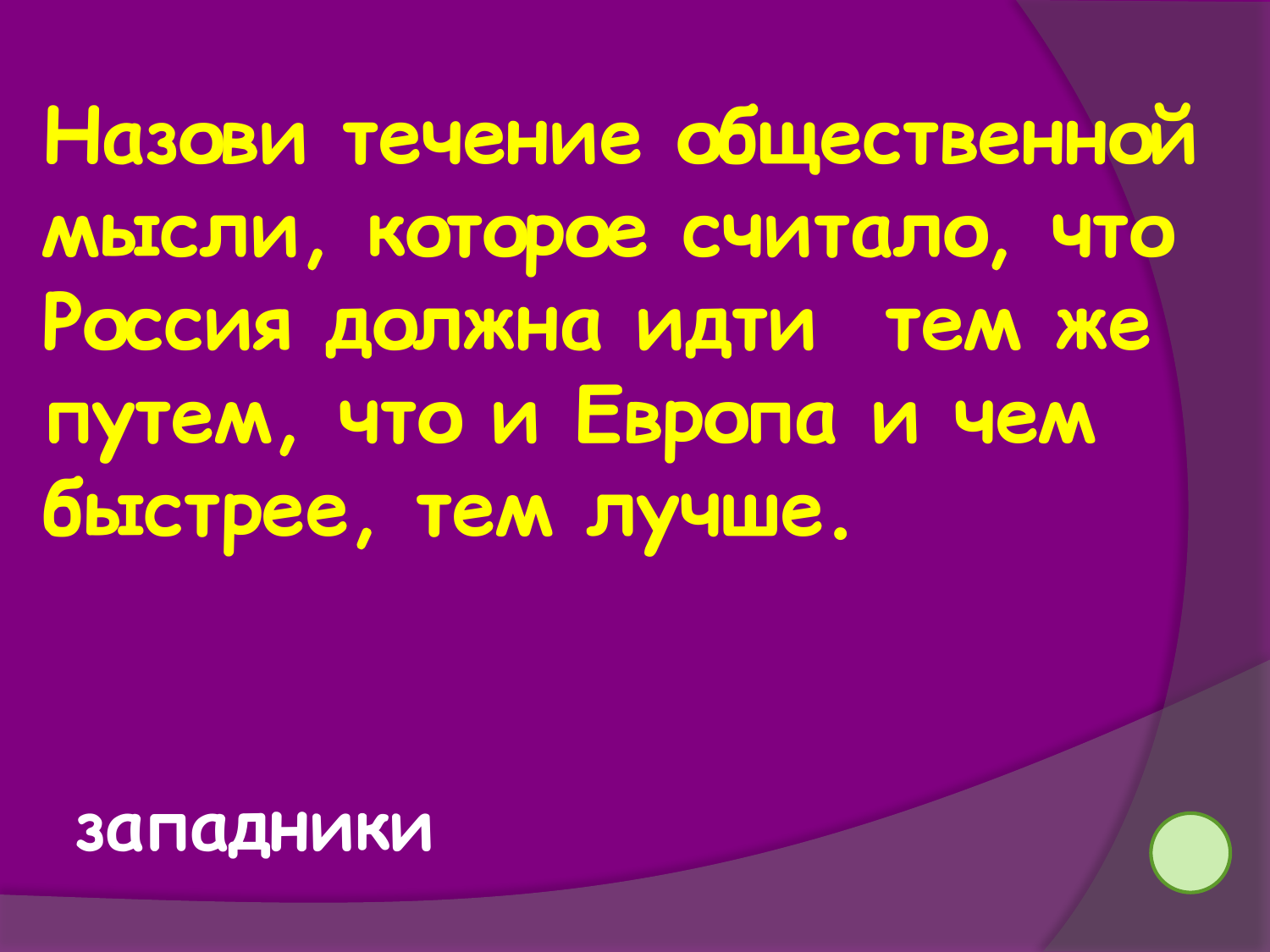

Назови течение общественной мысли, которое считало, что Россия должна идти  тем же путем, что и Европа и чем быстрее, тем лучше.
западники